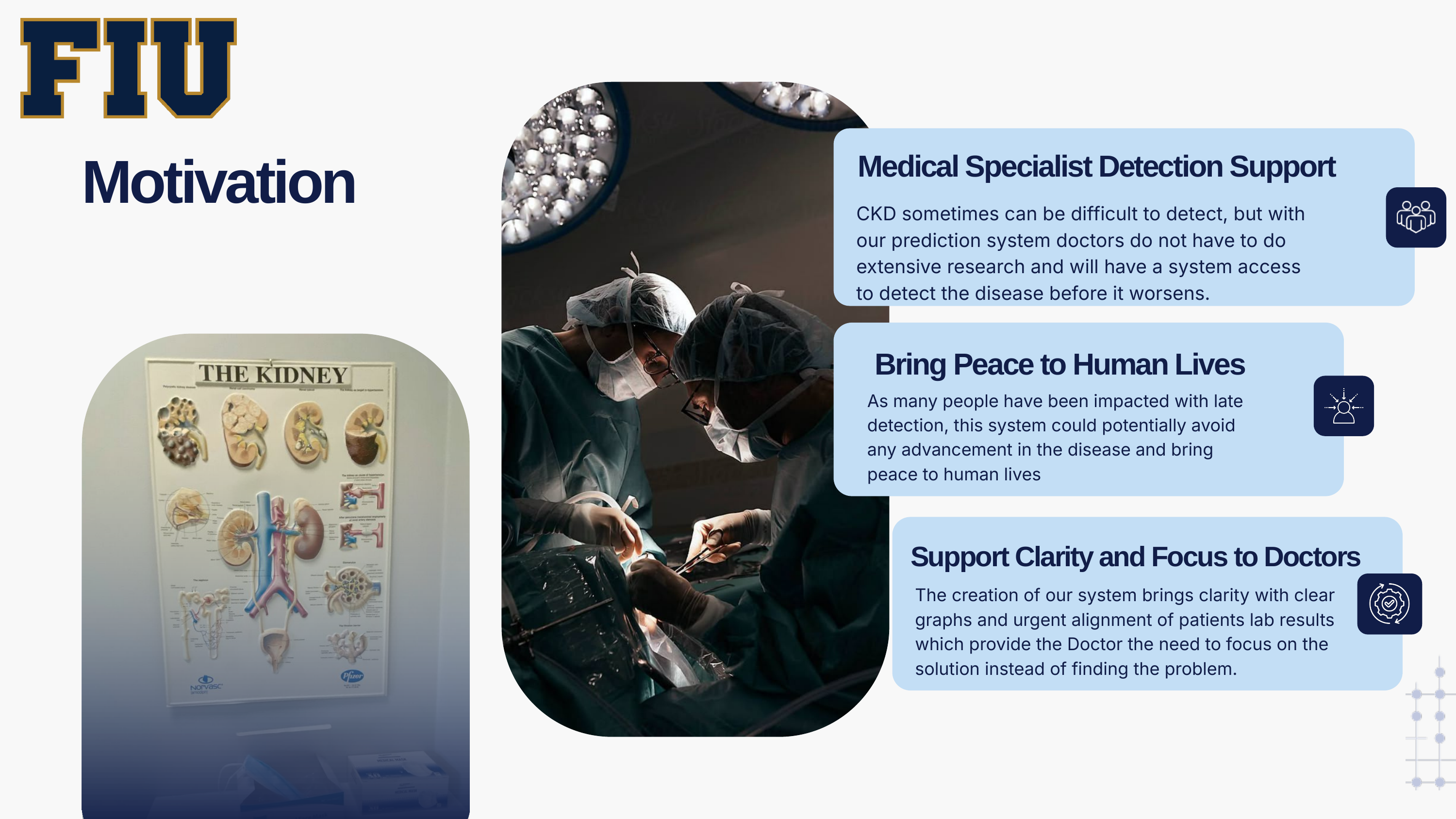

Motivation
Medical Specialist Detection Support

CKD sometimes can be difficult to detect, but with our prediction system doctors do not have to do extensive research and will have a system access to detect the disease before it worsens.

Bring Peace to Human Lives

As many people have been impacted with late detection, this system could potentially avoid any advancement in the disease and bring peace to human lives

Support Clarity and Focus to Doctors

The creation of our system brings clarity with clear graphs and urgent alignment of patients lab results which provide the Doctor the need to focus on the solution instead of finding the problem.